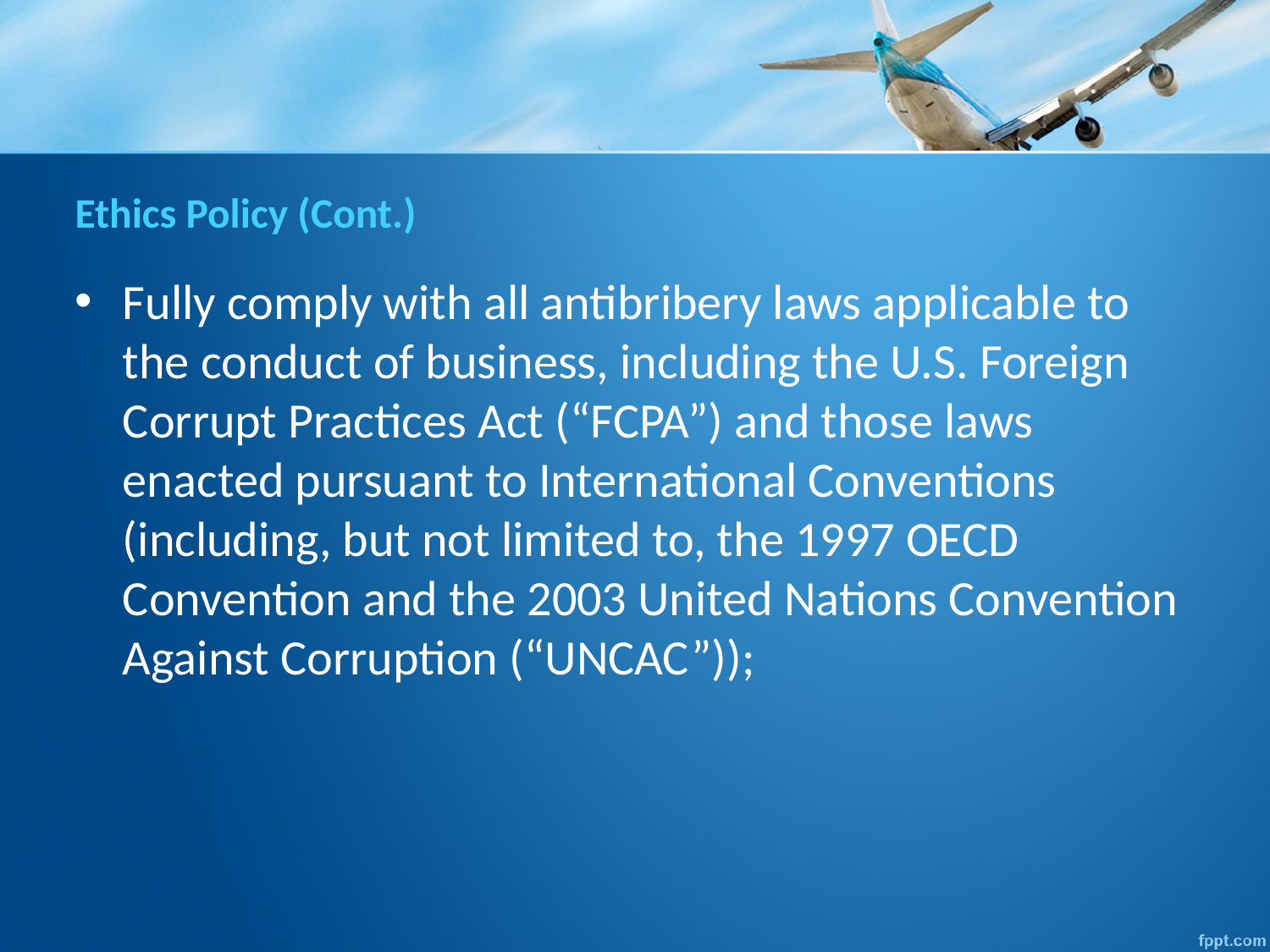

# Ethics Policy (Cont.)
Fully comply with all antibribery laws applicable to the conduct of business, including the U.S. Foreign Corrupt Practices Act (“FCPA”) and those laws enacted pursuant to International Conventions (including, but not limited to, the 1997 OECD Convention and the 2003 United Nations Convention Against Corruption (“UNCAC”));